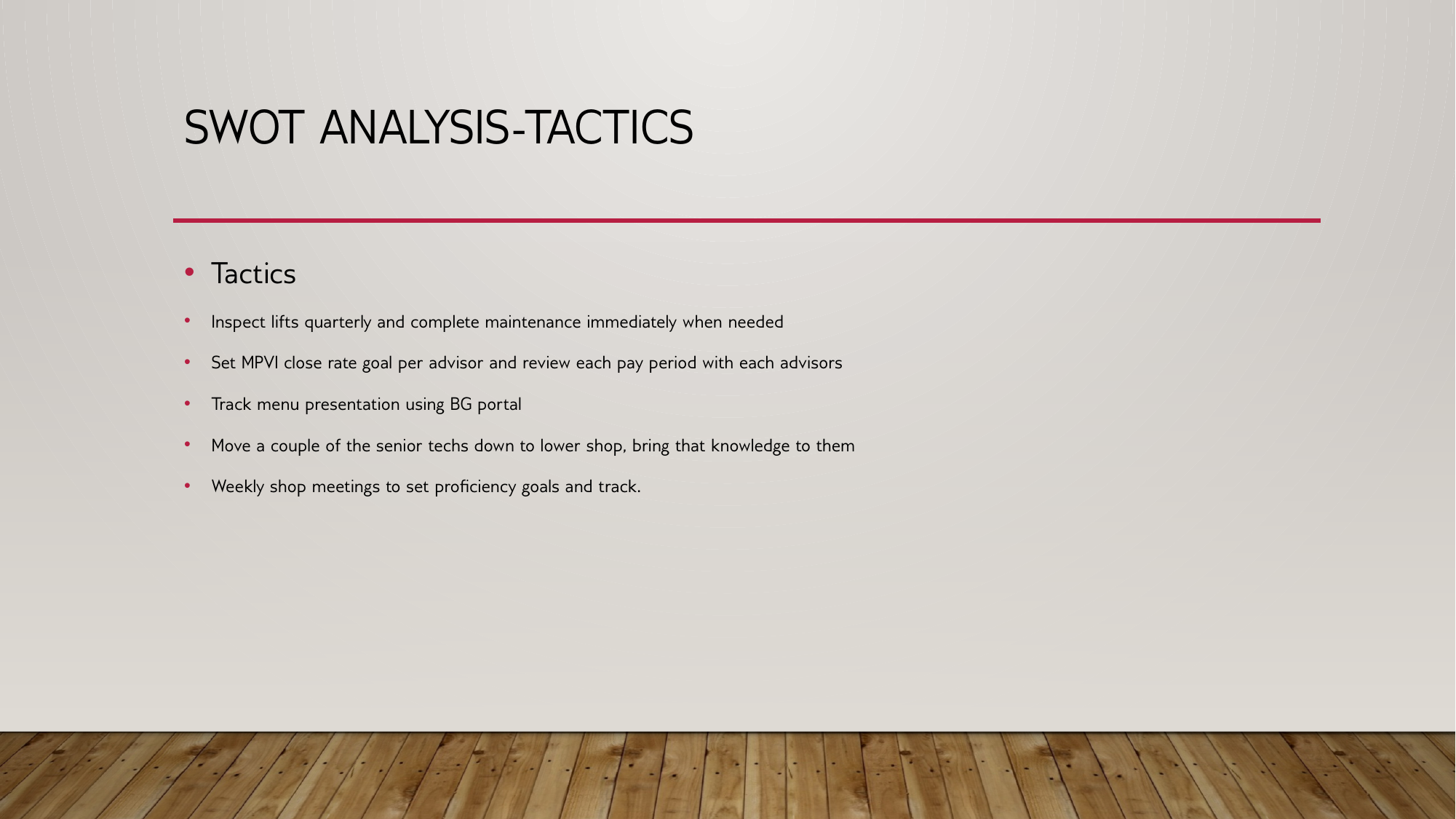

# SWOT Analysis-Tactics
Tactics
Inspect lifts quarterly and complete maintenance immediately when needed
Set MPVI close rate goal per advisor and review each pay period with each advisors
Track menu presentation using BG portal
Move a couple of the senior techs down to lower shop, bring that knowledge to them
Weekly shop meetings to set proficiency goals and track.